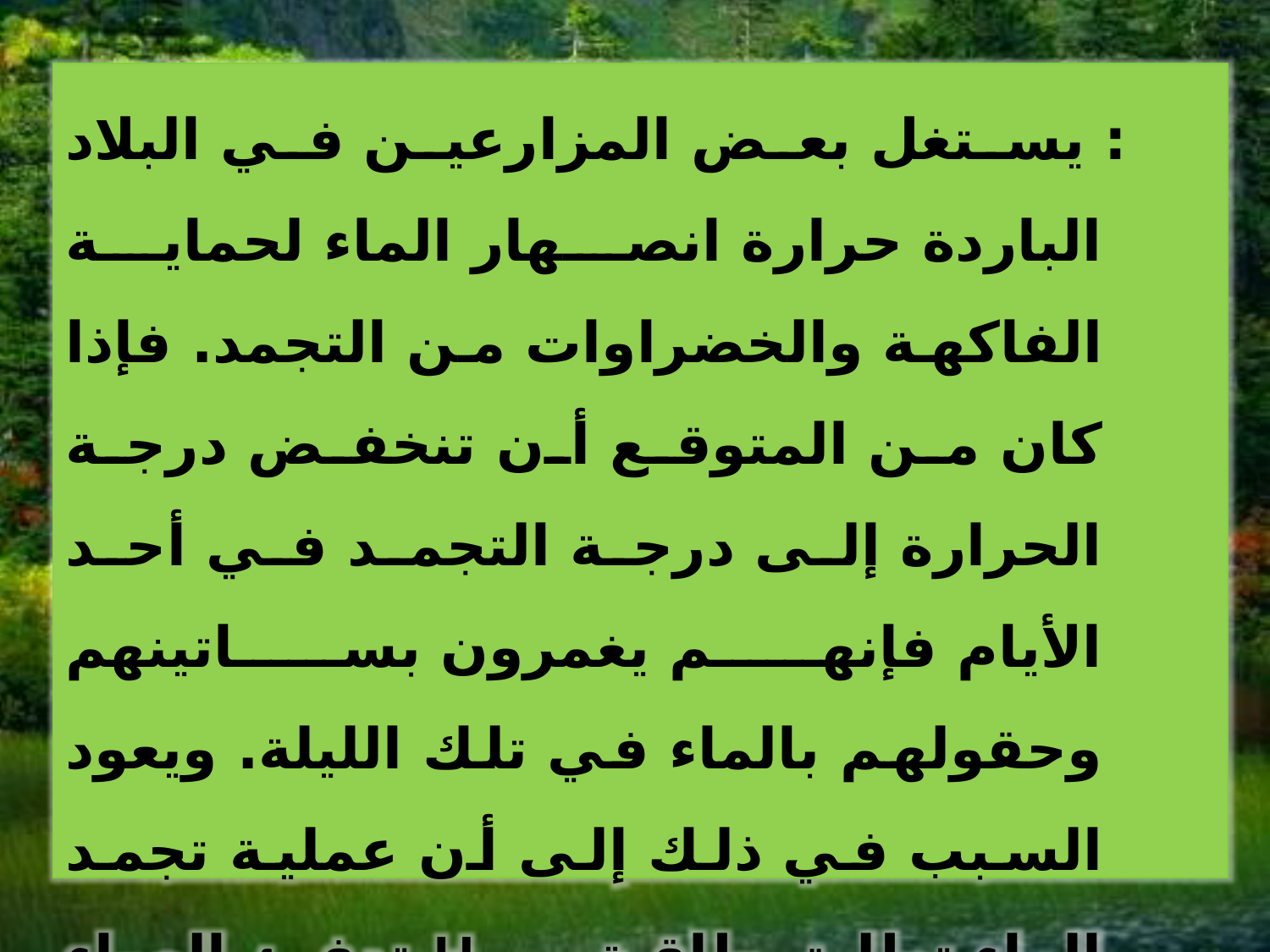

: يستغل بعض المزارعين في البلاد الباردة حرارة انصهار الماء لحماية الفاكهة والخضراوات من التجمد. فإذا كان من المتوقع أن تنخفض درجة الحرارة إلى درجة التجمد في أحد الأيام فإنهم يغمرون بساتينهم وحقولهم بالماء في تلك الليلة. ويعود السبب في ذلك إلى أن عملية تجمد الماء تطلق طاقة .Hf us  تدفئ الهواء المحيط لدرجة كافية لمنع الفاكهة والخضراوات من التلف. وسوف ترسم في مختبر حل المشكلات .